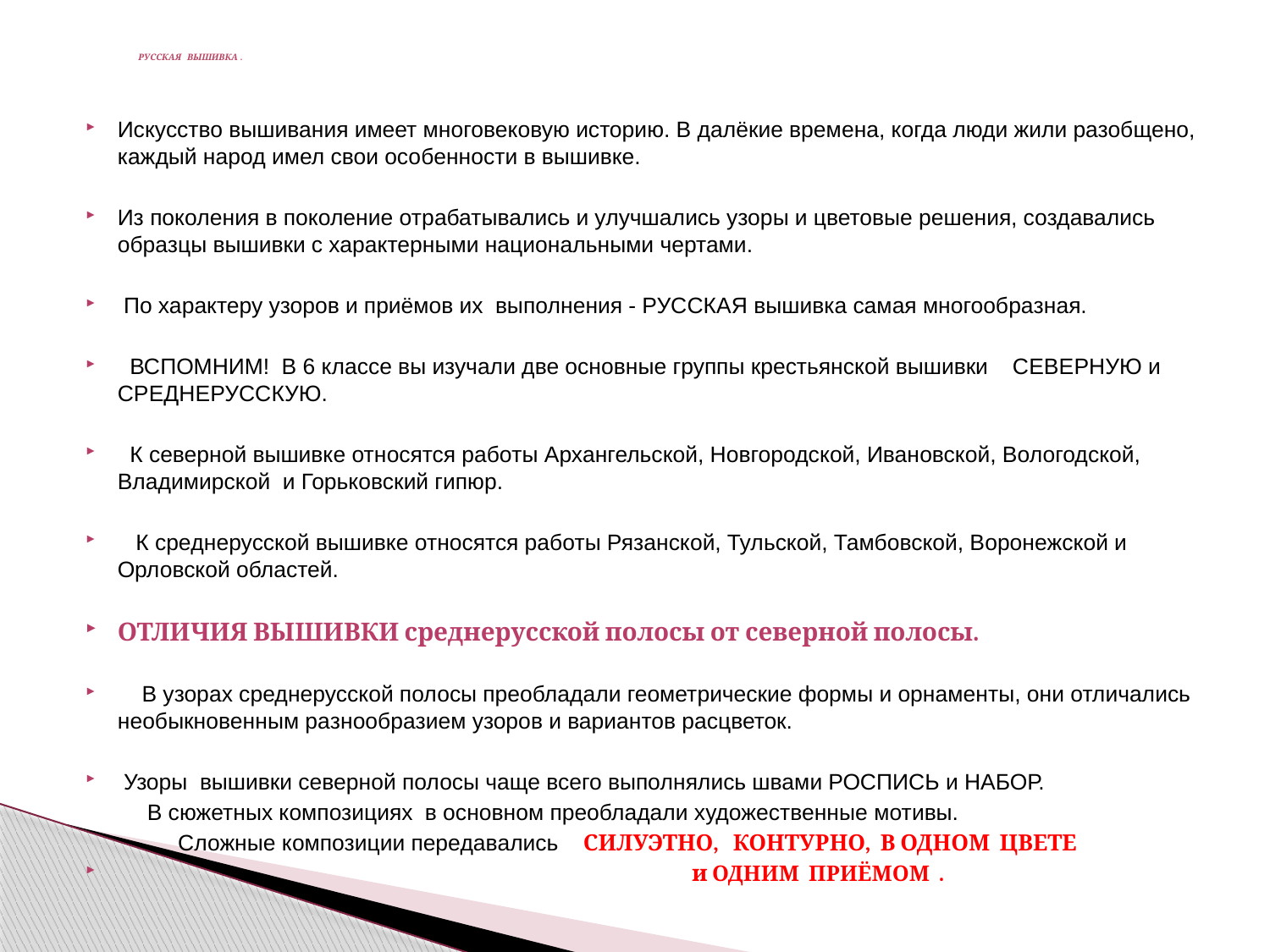

# Русская   вышивка .
Искусство вышивания имеет многовековую историю. В далёкие времена, когда люди жили разобщено, каждый народ имел свои особенности в вышивке.

Из поколения в поколение отрабатывались и улучшались узоры и цветовые решения, создавались образцы вышивки с характерными национальными чертами.

 По характеру узоров и приёмов их  выполнения - РУССКАЯ вышивка самая многообразная.

  ВСПОМНИМ!  В 6 классе вы изучали две основные группы крестьянской вышивки    СЕВЕРНУЮ и СРЕДНЕРУССКУЮ.

  К северной вышивке относятся работы Архангельской, Новгородской, Ивановской, Вологодской, Владимирской  и Горьковский гипюр.

   К среднерусской вышивке относятся работы Рязанской, Тульской, Тамбовской, Воронежской и Орловской областей.

ОТЛИЧИЯ ВЫШИВКИ среднерусской полосы от северной полосы.

    В узорах среднерусской полосы преобладали геометрические формы и орнаменты, они отличались необыкновенным разнообразием узоров и вариантов расцветок.

 Узоры  вышивки северной полосы чаще всего выполнялись швами РОСПИСЬ и НАБОР.
          В сюжетных композициях  в основном преобладали художественные мотивы.
               Сложные композиции передавались    СИЛУЭТНО,   КОНТУРНО,  В ОДНОМ  ЦВЕТЕ
                                                                                                                      и ОДНИМ  ПРИЁМОМ  .